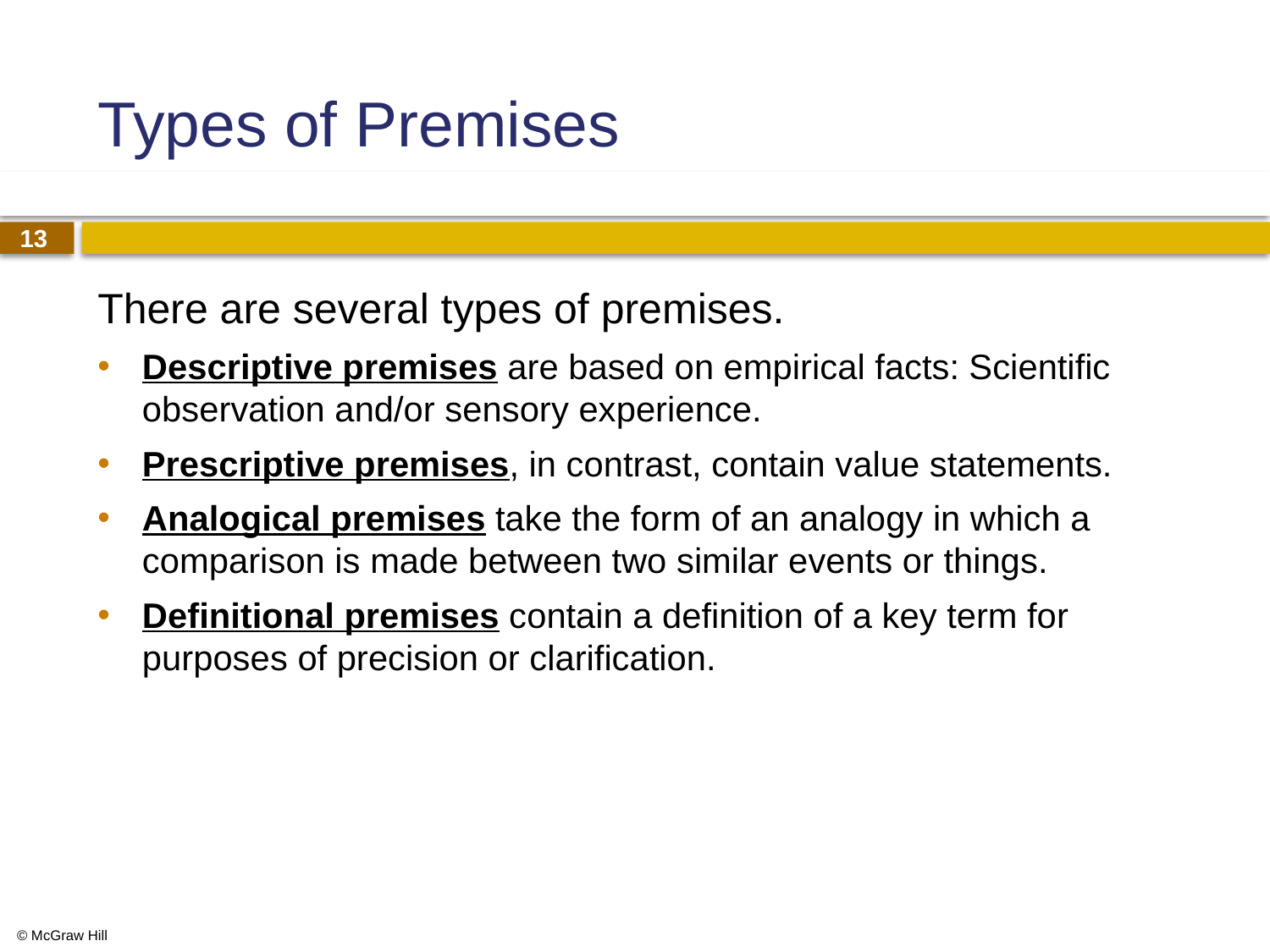

# Types of Premises
There are several types of premises.
Descriptive premises are based on empirical facts: Scientific observation and/or sensory experience.
Prescriptive premises, in contrast, contain value statements.
Analogical premises take the form of an analogy in which a comparison is made between two similar events or things.
Definitional premises contain a definition of a key term for purposes of precision or clarification.